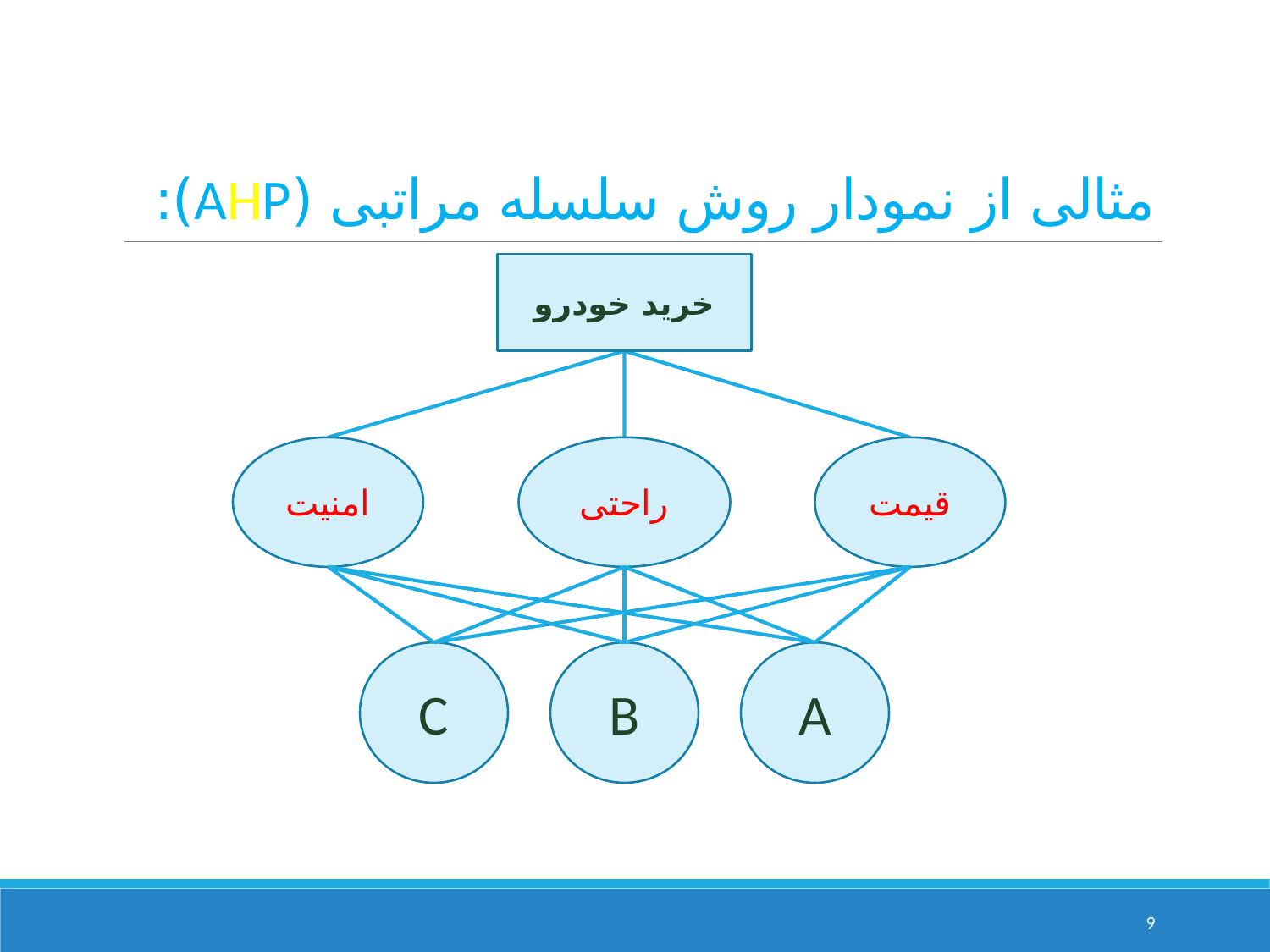

# مثالی از نمودار روش سلسله مراتبی (AHP):
خرید خودرو
امنیت
راحتی
قیمت
C
B
A
9